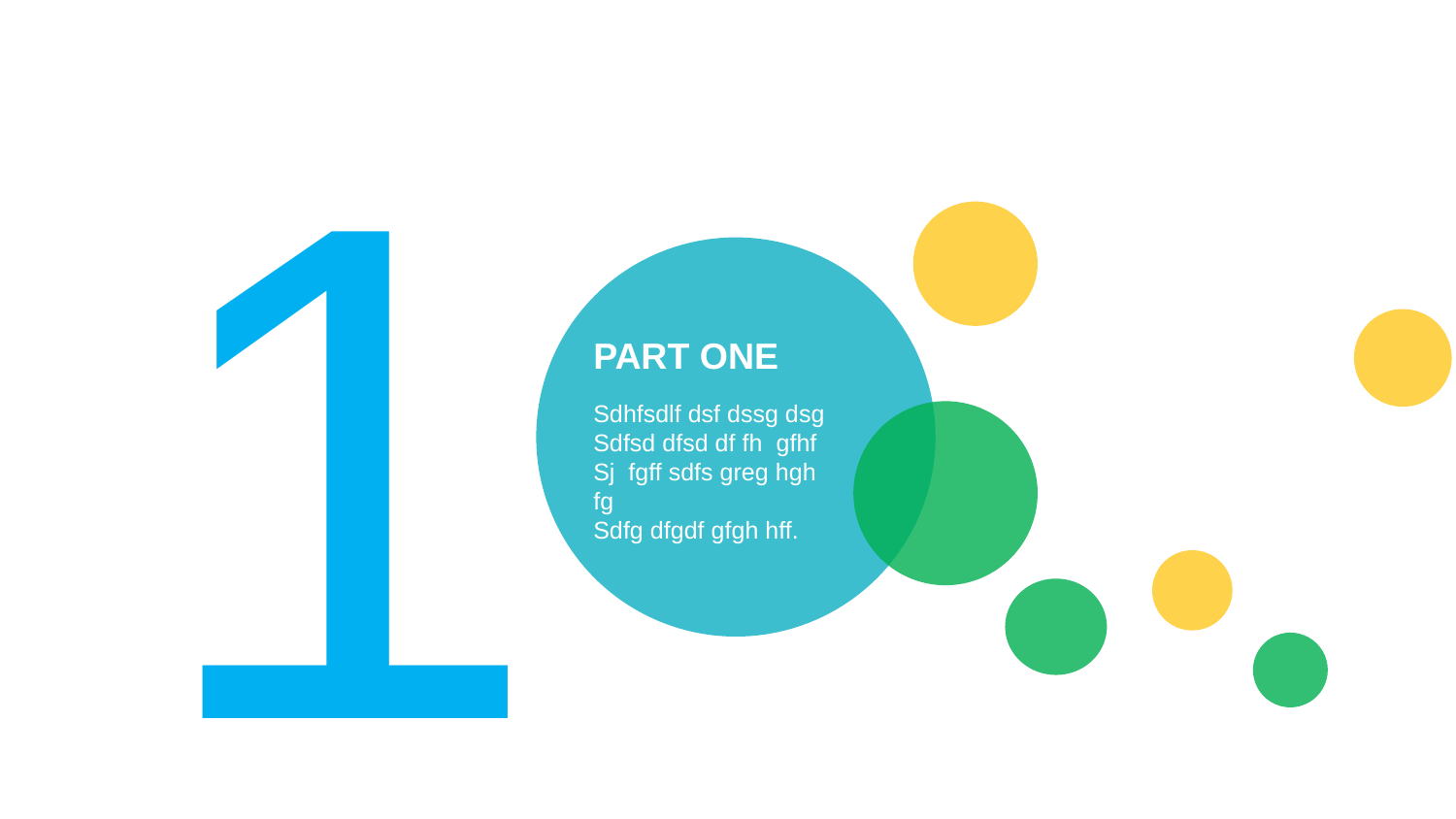

1

PART ONE

Sdhfsdlf dsf dssg dsg
Sdfsd dfsd df fh  gfhf
Sj  fgff sdfs greg hgh fg
Sdfg dfgdf gfgh hff.